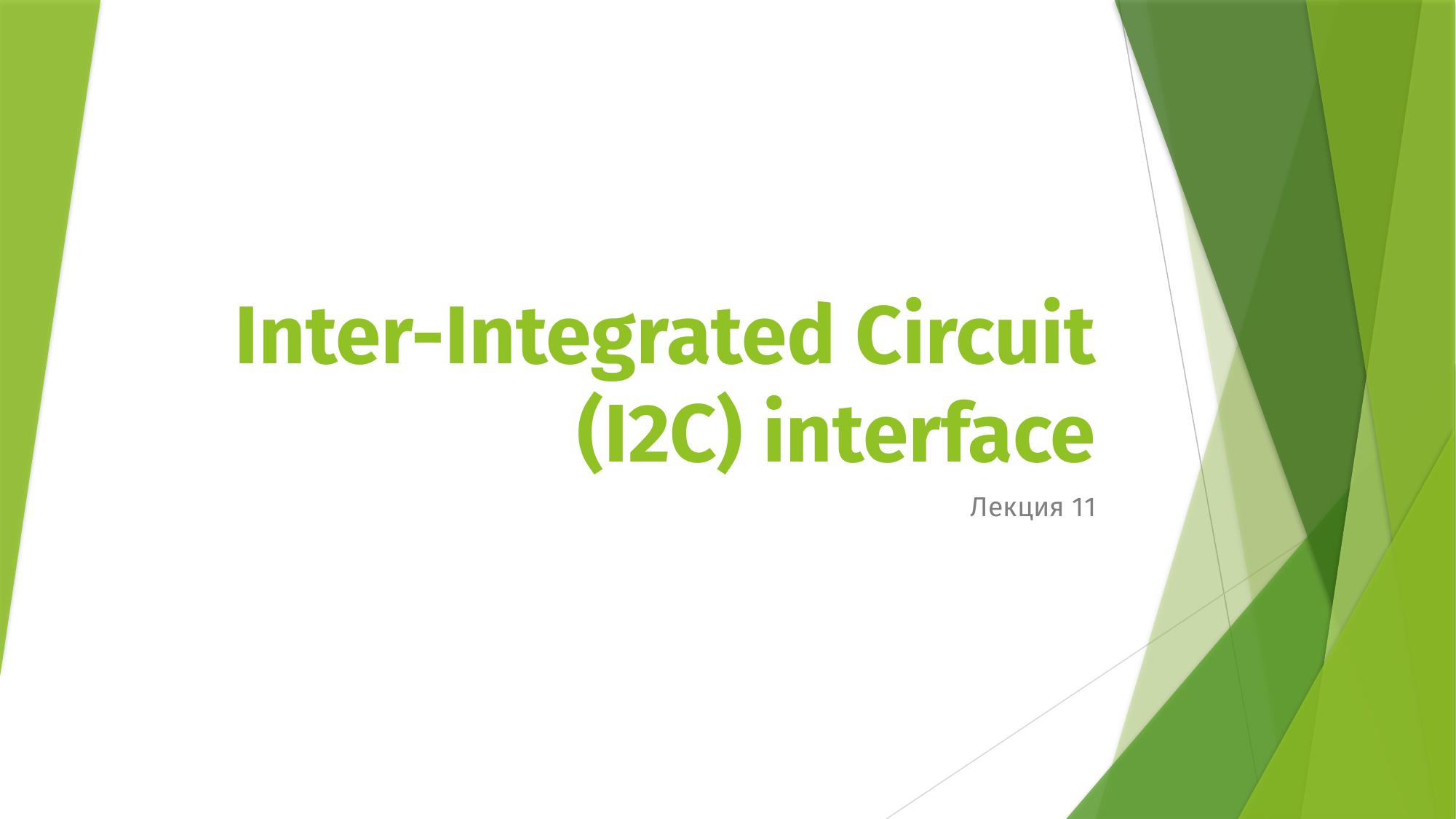

# Inter-Integrated Circuit (I2C) interface
Лекция 11